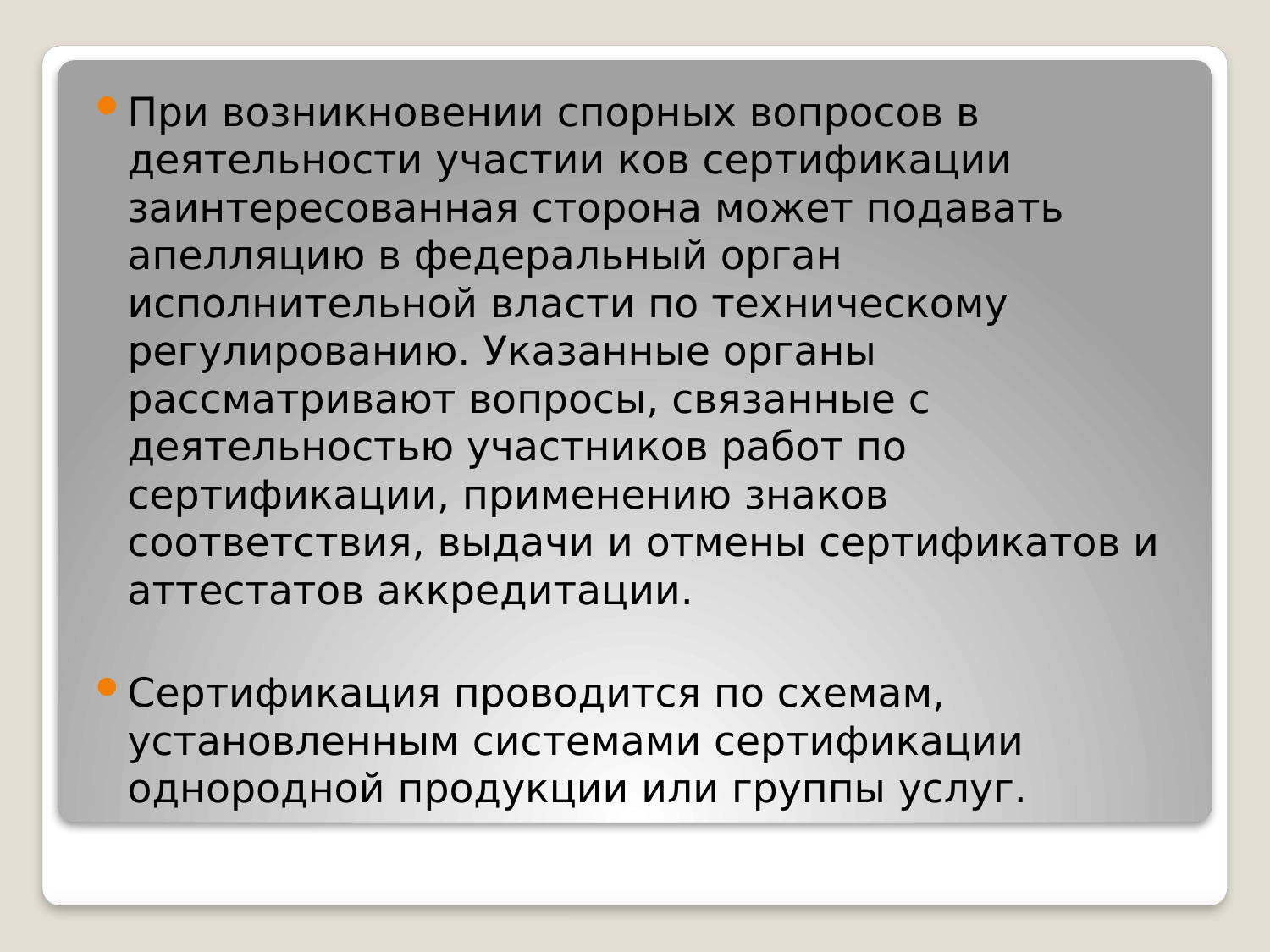

При возникновении спорных вопросов в деятельности участии ков сертификации заинтересованная сторона может подавать апелляцию в федеральный орган исполнительной власти по техническому регулированию. Указанные органы рассматривают вопросы, связанные с деятельностью участников работ по сертификации, применению знаков соответствия, выдачи и отмены сертификатов и аттестатов аккредитации.

Сертификация проводится по схемам, установленным системами сертификации однородной продукции или группы услуг.